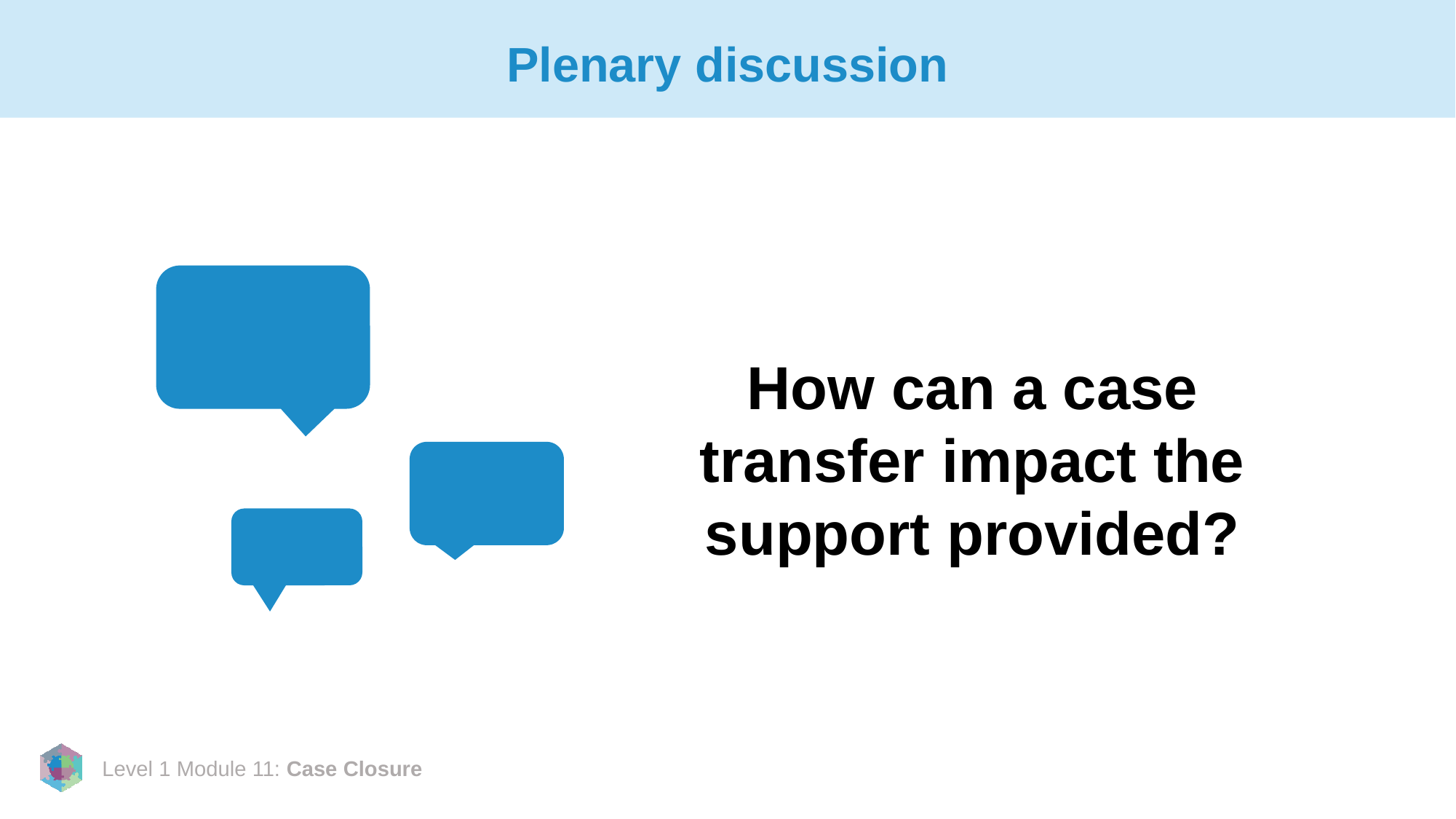

# Plenary discussion
How can a case transfer impact the support provided?